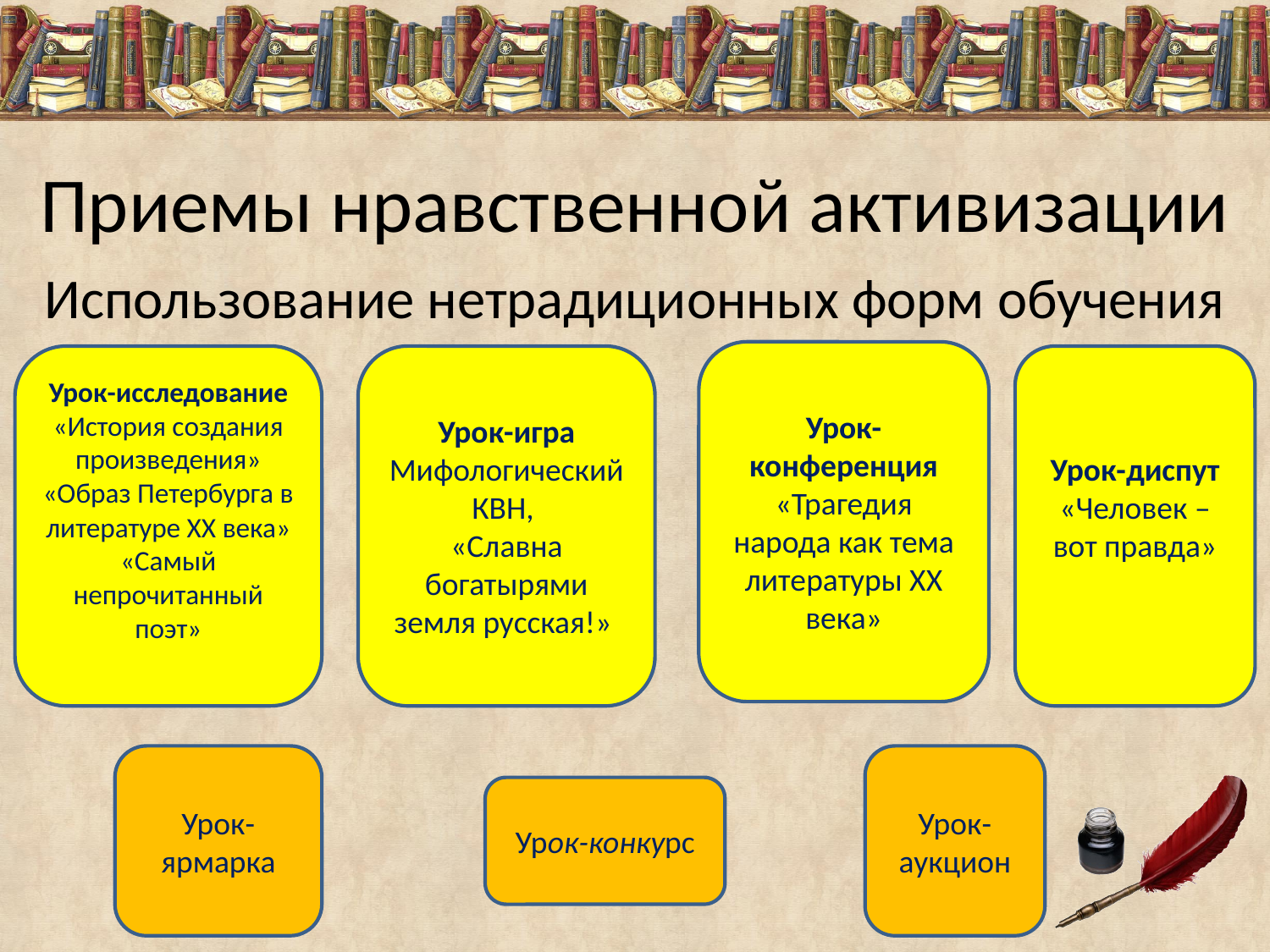

# Приемы нравственной активизации
Использование нетрадиционных форм обучения
Урок-конференция
«Трагедия народа как тема литературы ХХ века»
Урок-исследование «История создания произведения»
«Образ Петербурга в литературе ХХ века»
«Самый непрочитанный поэт»

Урок-игра
Мифологический КВН,
«Славна богатырями земля русская!»
Урок-диспут
«Человек – вот правда»

Урок-ярмарка
Урок-аукцион
Урок-конкурс